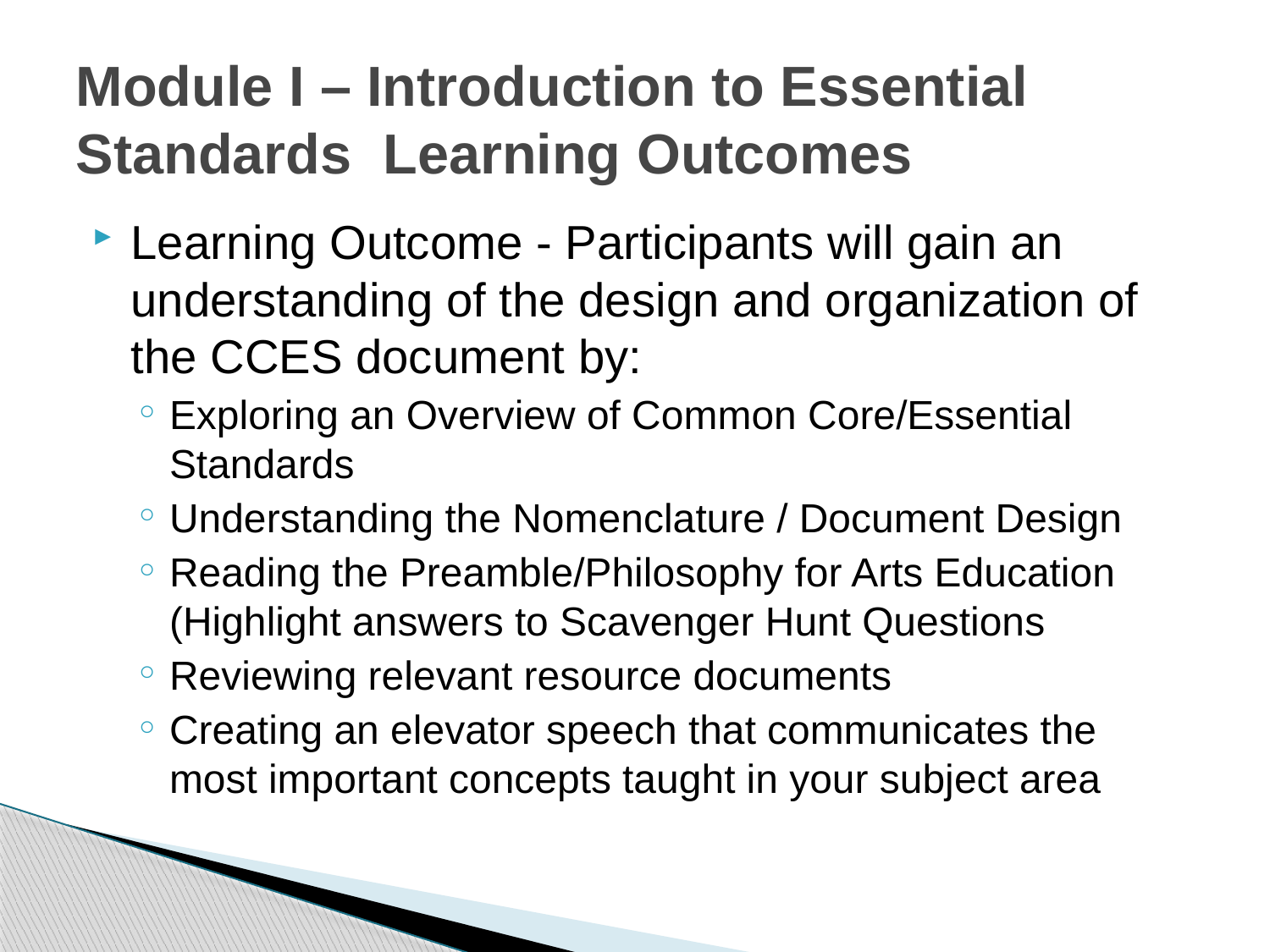

# Module I – Introduction to Essential Standards  Learning Outcomes
Learning Outcome - Participants will gain an understanding of the design and organization of the CCES document by:
Exploring an Overview of Common Core/Essential Standards
Understanding the Nomenclature / Document Design
Reading the Preamble/Philosophy for Arts Education (Highlight answers to Scavenger Hunt Questions
Reviewing relevant resource documents
Creating an elevator speech that communicates the most important concepts taught in your subject area